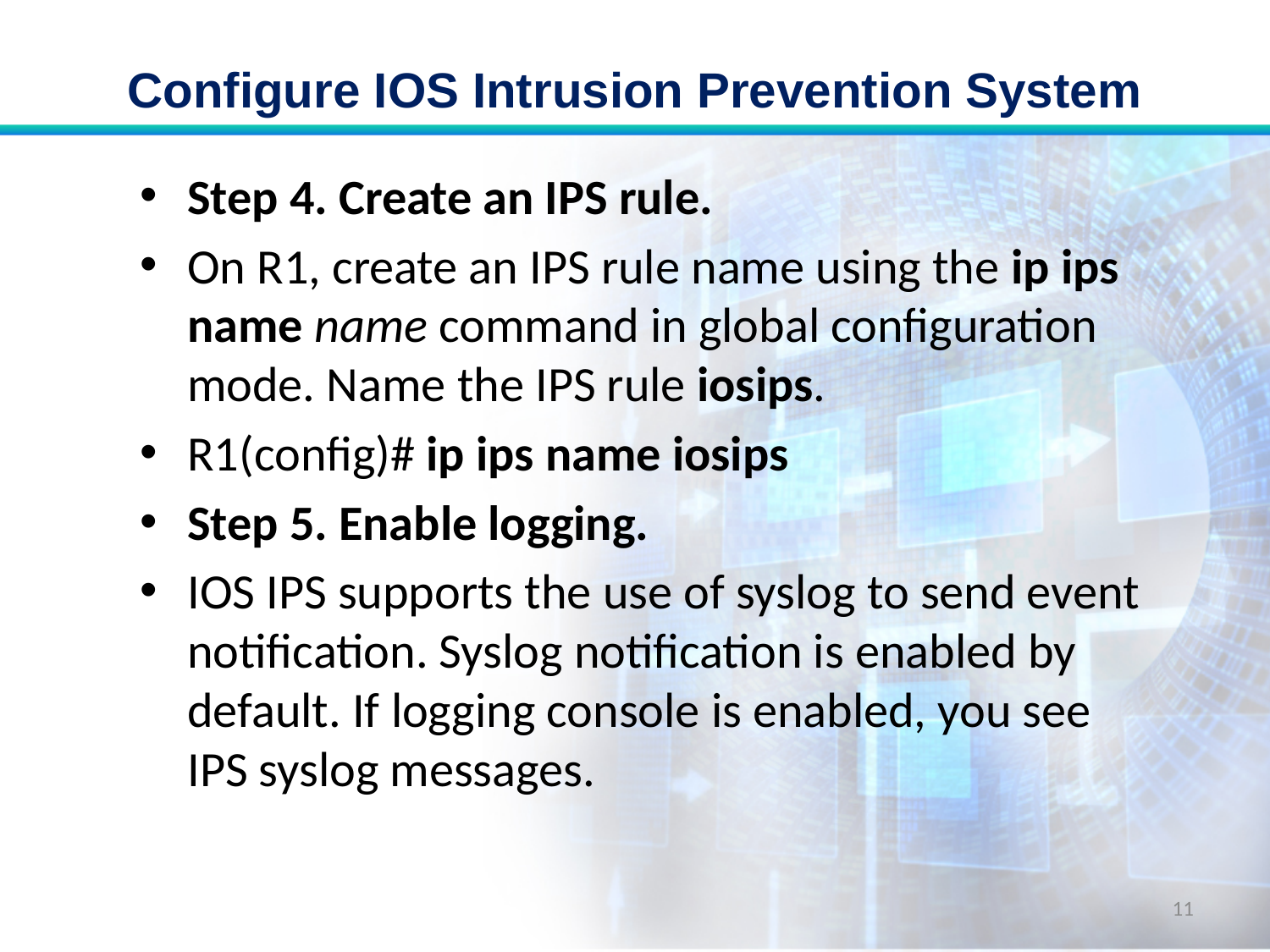

# Configure IOS Intrusion Prevention System
Step 4. Create an IPS rule.
On R1, create an IPS rule name using the ip ips name name command in global configuration mode. Name the IPS rule iosips.
R1(config)# ip ips name iosips
Step 5. Enable logging.
IOS IPS supports the use of syslog to send event notification. Syslog notification is enabled by default. If logging console is enabled, you see IPS syslog messages.

11